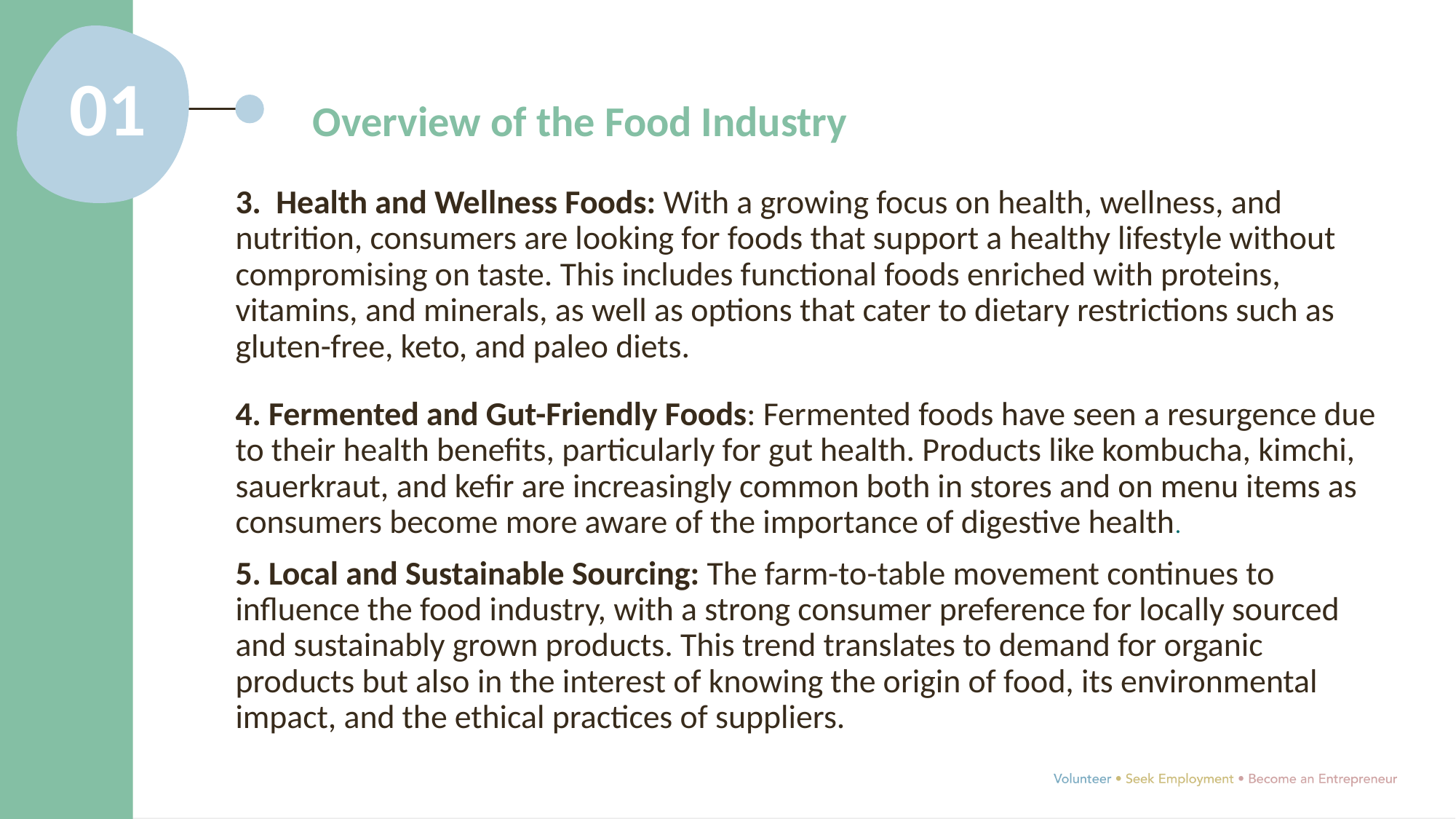

01
Overview of the Food Industry

3.  Health and Wellness Foods: With a growing focus on health, wellness, and nutrition, consumers are looking for foods that support a healthy lifestyle without compromising on taste. This includes functional foods enriched with proteins, vitamins, and minerals, as well as options that cater to dietary restrictions such as gluten-free, keto, and paleo diets.

4. Fermented and Gut-Friendly Foods: Fermented foods have seen a resurgence due to their health benefits, particularly for gut health. Products like kombucha, kimchi, sauerkraut, and kefir are increasingly common both in stores and on menu items as consumers become more aware of the importance of digestive health.
5. Local and Sustainable Sourcing: The farm-to-table movement continues to influence the food industry, with a strong consumer preference for locally sourced and sustainably grown products. This trend translates to demand for organic products but also in the interest of knowing the origin of food, its environmental impact, and the ethical practices of suppliers.